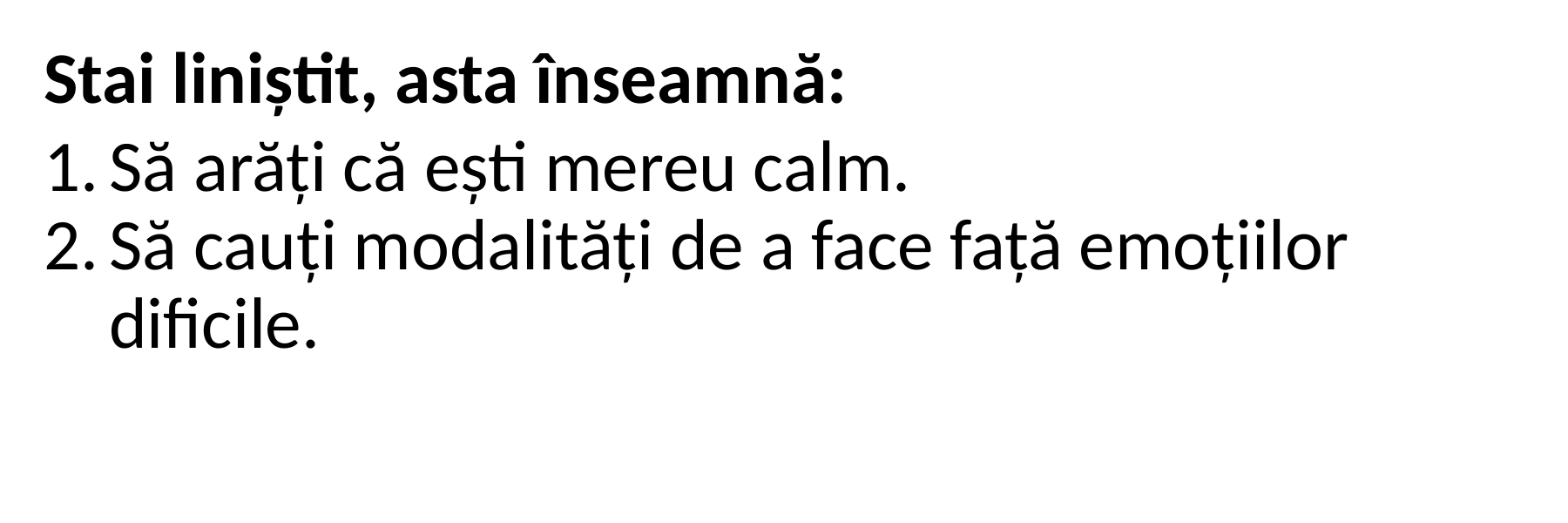

Stai liniștit, asta înseamnă:
Să arăți că ești mereu calm.
Să cauți modalități de a face față emoțiilor dificile.